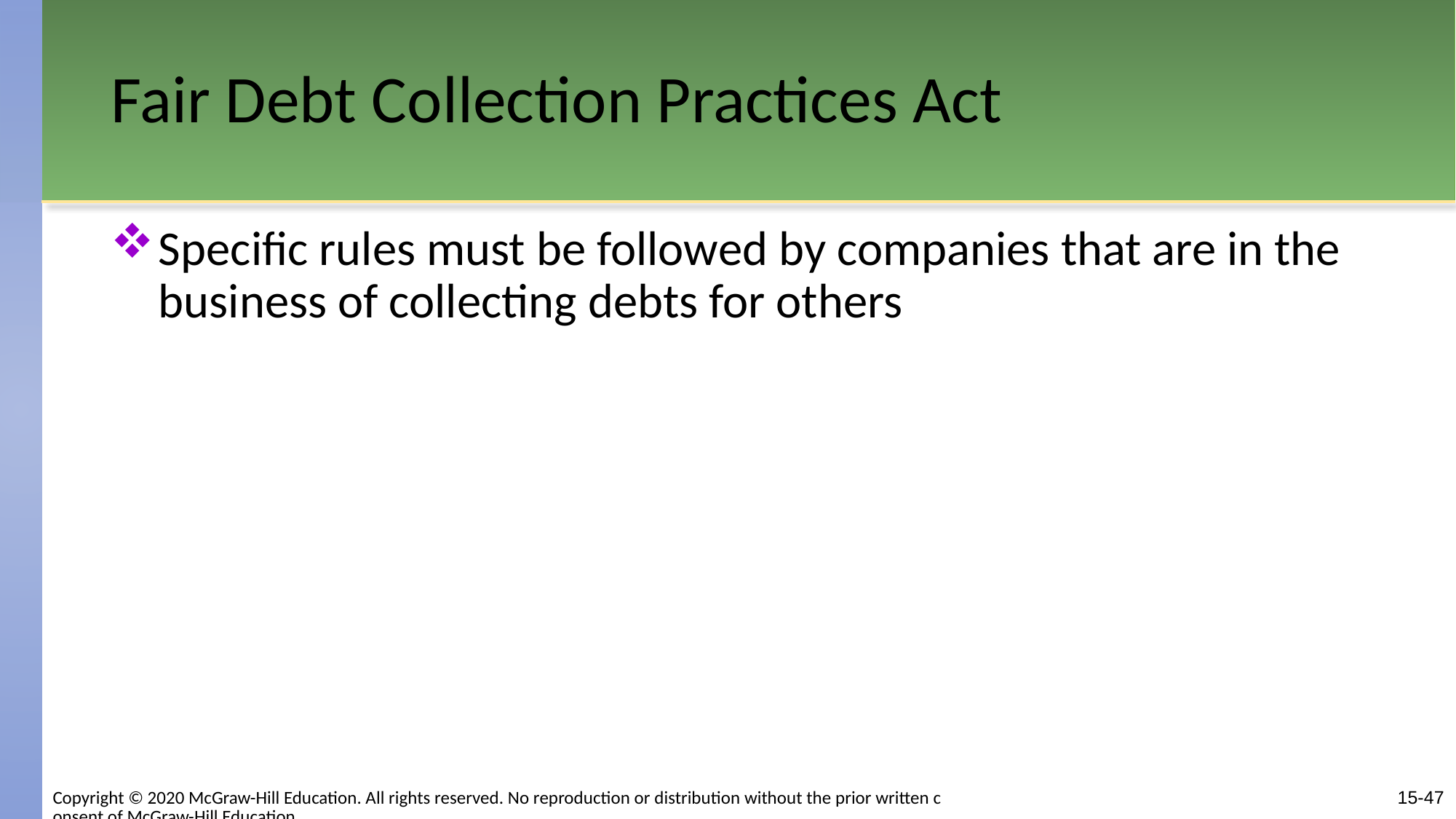

# Fair Debt Collection Practices Act
Specific rules must be followed by companies that are in the business of collecting debts for others

15-47
Copyright © 2020 McGraw-Hill Education. All rights reserved. No reproduction or distribution without the prior written consent of McGraw-Hill Education.